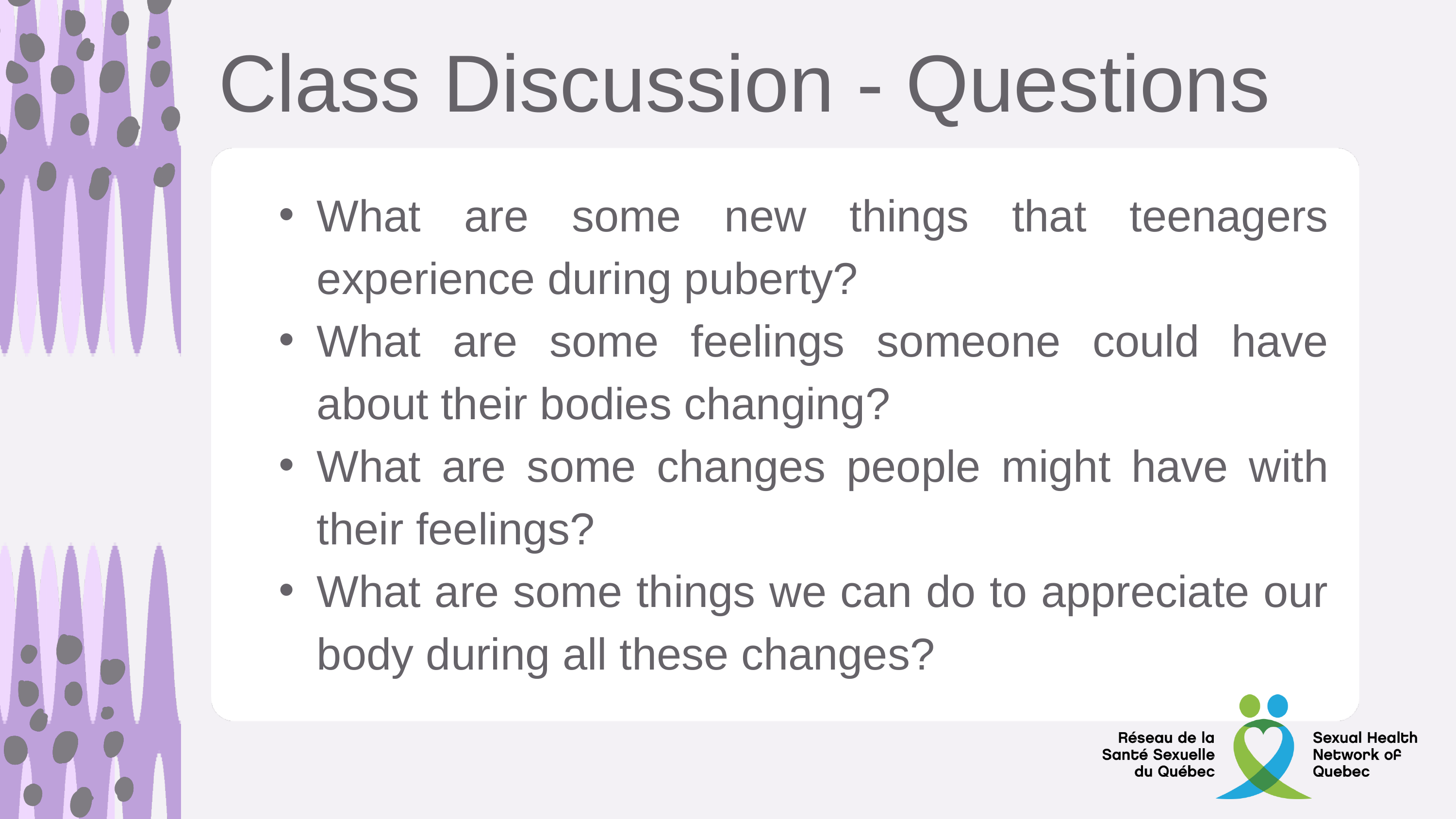

Class Discussion - Questions

What are some new things that teenagers experience during puberty?
What are some feelings someone could have about their bodies changing?
What are some changes people might have with their feelings?
What are some things we can do to appreciate our body during all these changes?